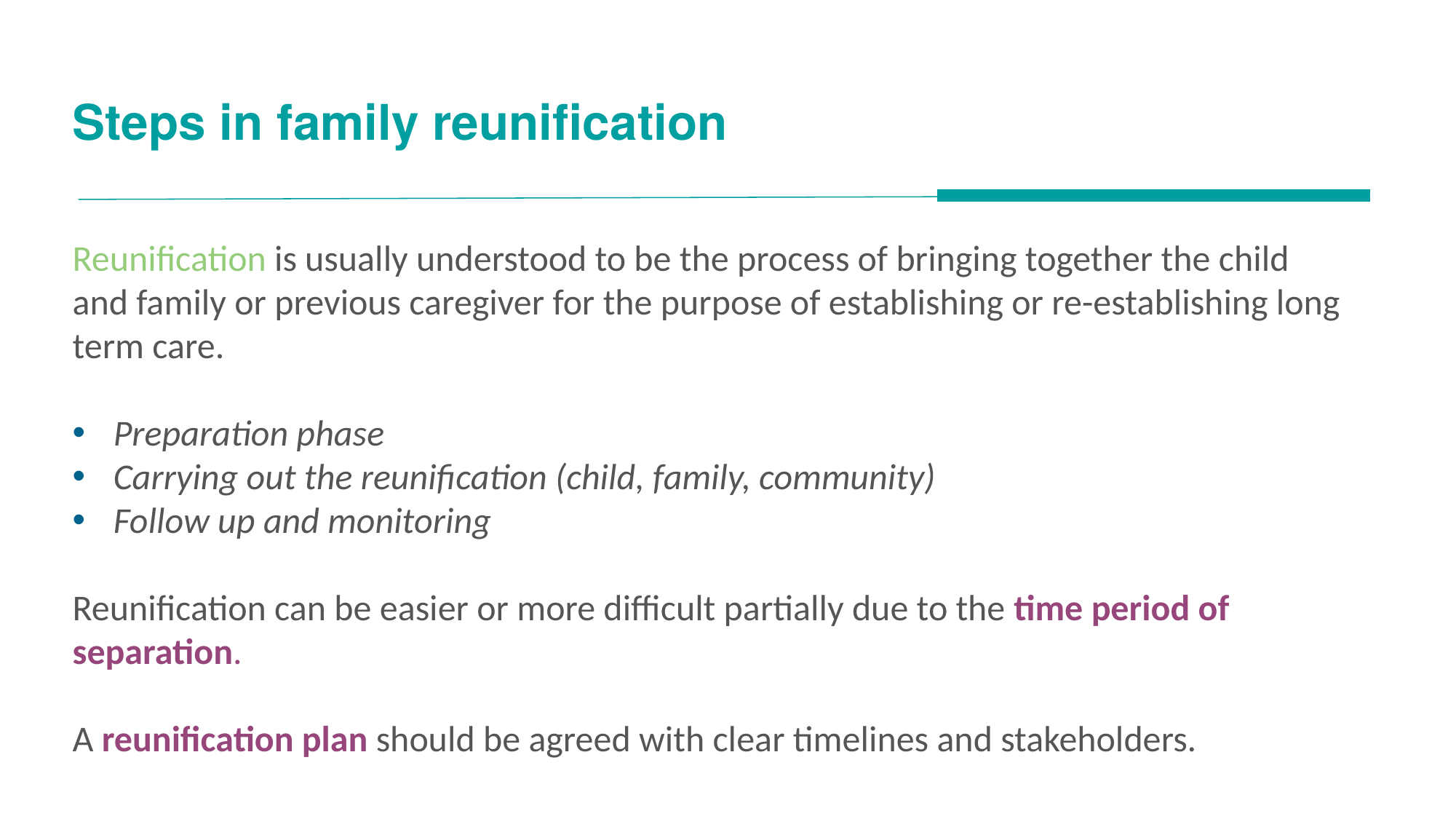

# Steps in family reunification
Reunification is usually understood to be the process of bringing together the child and family or previous caregiver for the purpose of establishing or re-establishing long term care.

Preparation phase
Carrying out the reunification (child, family, community)
Follow up and monitoring

Reunification can be easier or more difficult partially due to the time period of separation.

A reunification plan should be agreed with clear timelines and stakeholders.